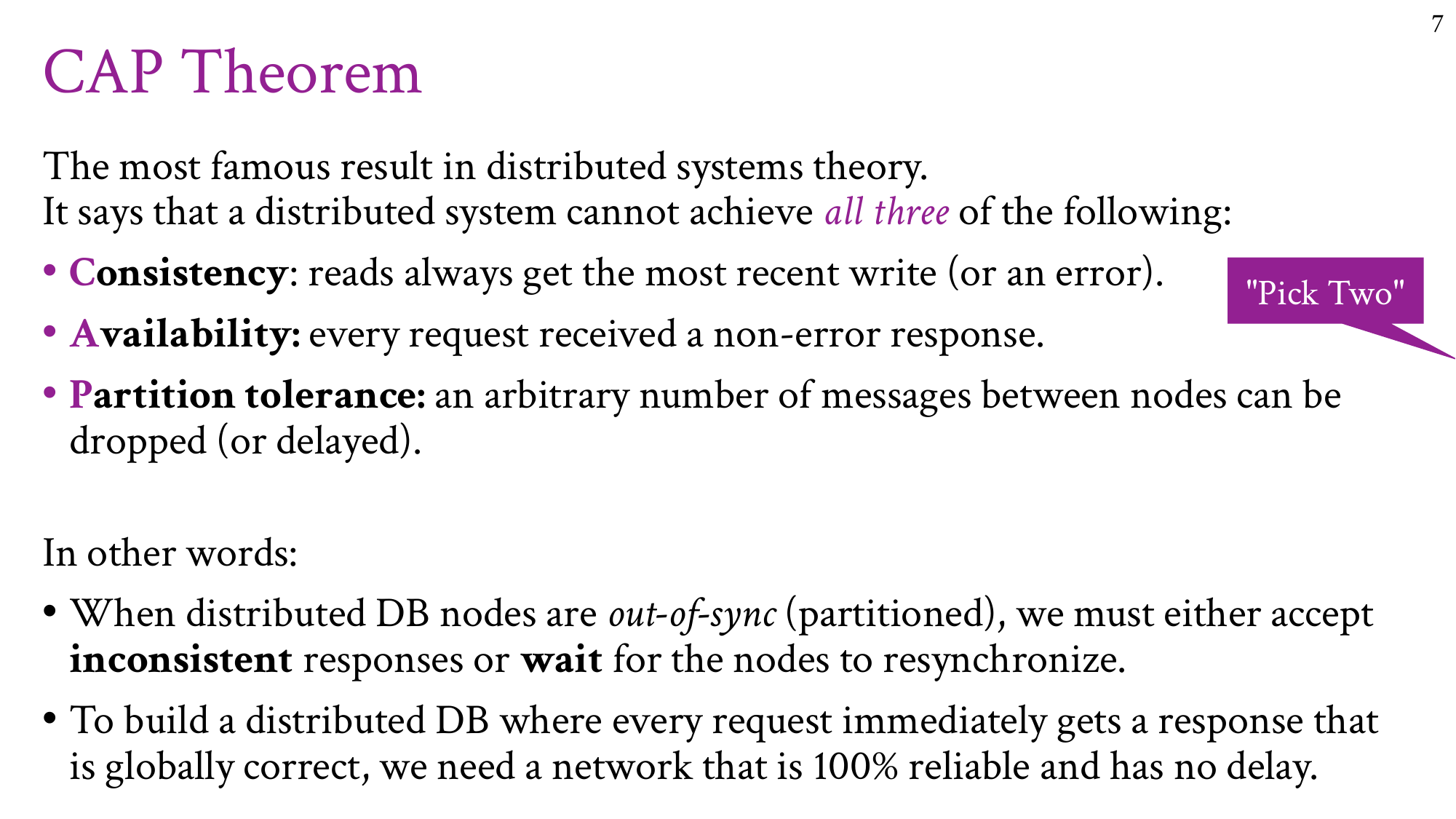

# CAP Theorem
The most famous result in distributed systems theory.
It says that a distributed system cannot achieve all three of the following:
Consistency: reads always get the most recent write (or an error).
Availability: every request received a non-error response.
Partition tolerance: an arbitrary number of messages between nodes can be dropped (or delayed).

In other words:
When distributed DB nodes are out-of-sync (partitioned), we must either accept inconsistent responses or wait for the nodes to resynchronize.
To build a distributed DB where every request immediately gets a response that is globally correct, we need a network that is 100% reliable and has no delay.
"Pick Two"